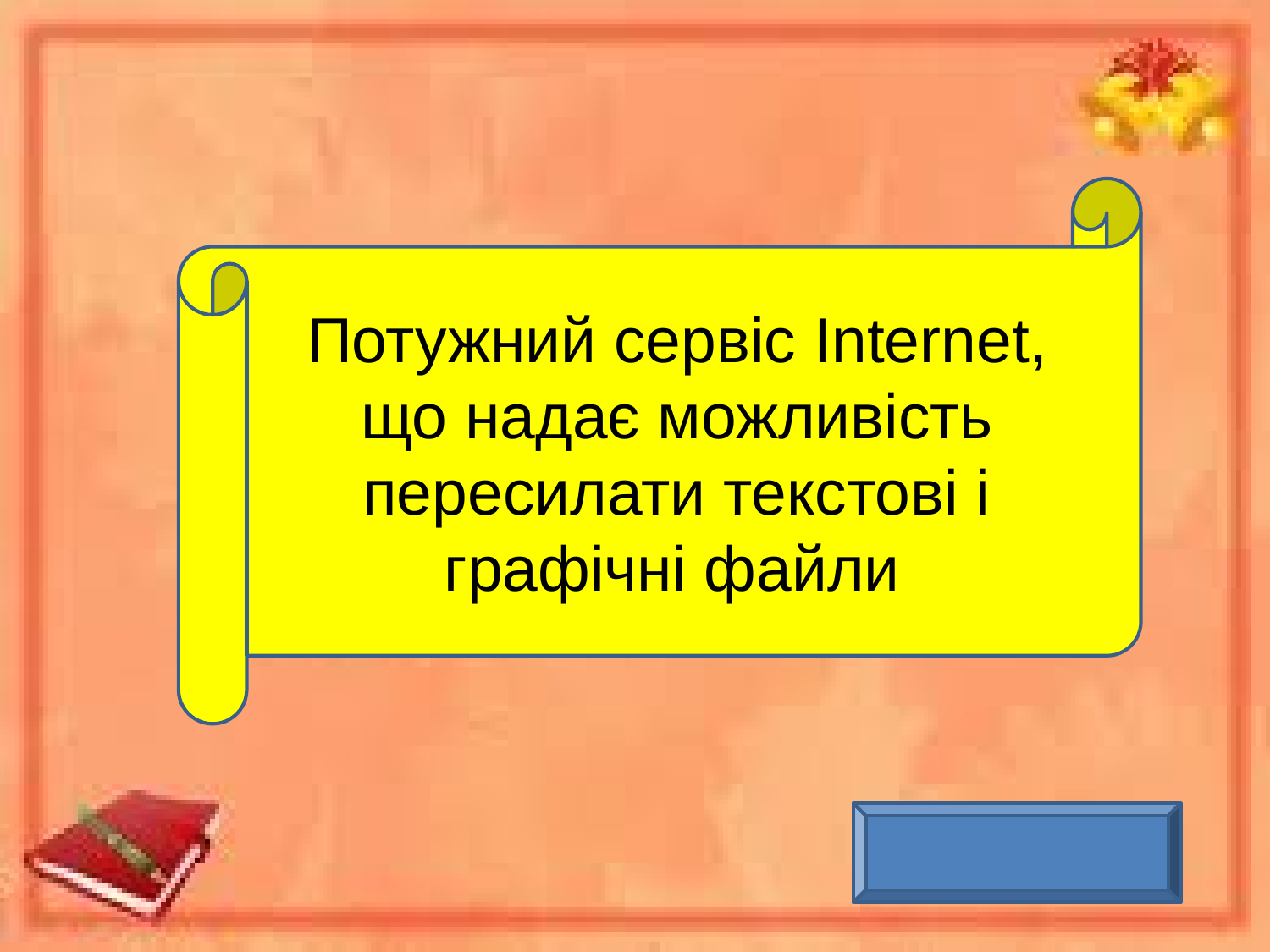

Потужний сервіс Internet, що надає можливість пересилати текстові і графічні файли